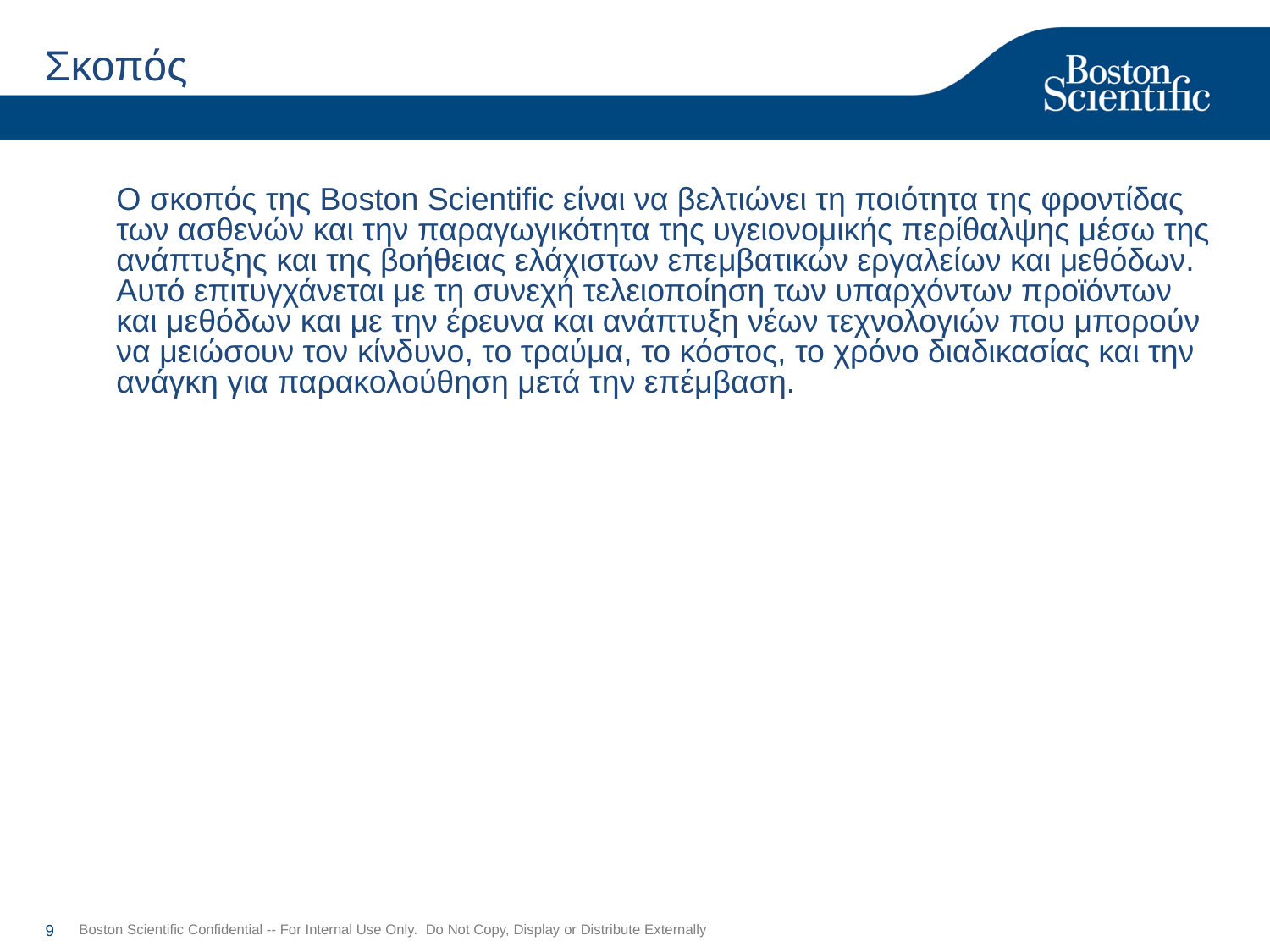

# Σκοπός
Ο σκοπός της Boston Scientific είναι να βελτιώνει τη ποιότητα της φροντίδας των ασθενών και την παραγωγικότητα της υγειονομικής περίθαλψης μέσω της ανάπτυξης και της βοήθειας ελάχιστων επεμβατικών εργαλείων και μεθόδων. Αυτό επιτυγχάνεται με τη συνεχή τελειοποίηση των υπαρχόντων προϊόντων και μεθόδων και με την έρευνα και ανάπτυξη νέων τεχνολογιών που μπορούν να μειώσουν τον κίνδυνο, το τραύμα, το κόστος, το χρόνο διαδικασίας και την ανάγκη για παρακολούθηση μετά την επέμβαση.